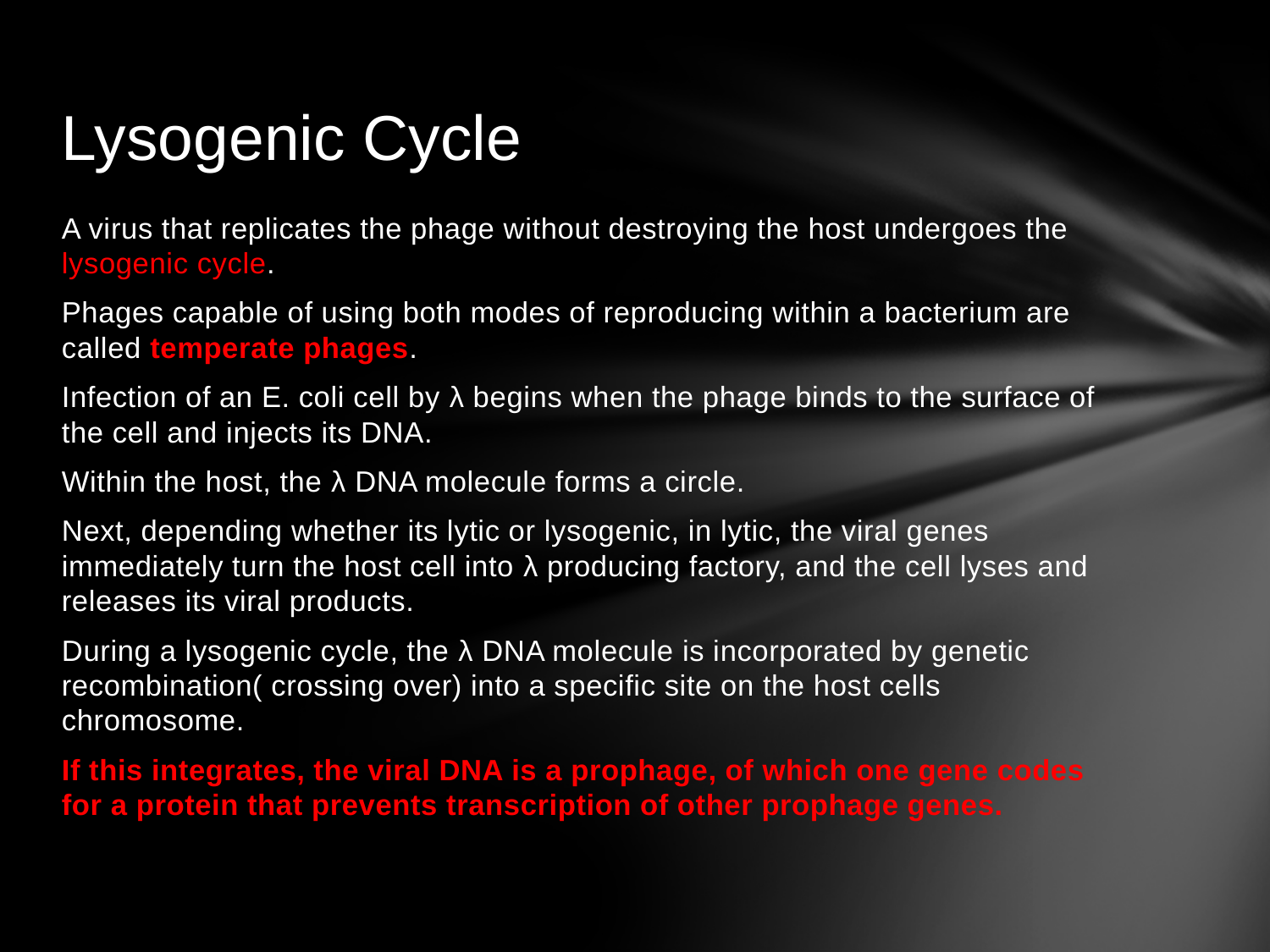

# Lysogenic Cycle
A virus that replicates the phage without destroying the host undergoes the lysogenic cycle.
Phages capable of using both modes of reproducing within a bacterium are called temperate phages.
Infection of an E. coli cell by λ begins when the phage binds to the surface of the cell and injects its DNA.
Within the host, the λ DNA molecule forms a circle.
Next, depending whether its lytic or lysogenic, in lytic, the viral genes immediately turn the host cell into λ producing factory, and the cell lyses and releases its viral products.
During a lysogenic cycle, the λ DNA molecule is incorporated by genetic recombination( crossing over) into a specific site on the host cells chromosome.
If this integrates, the viral DNA is a prophage, of which one gene codes for a protein that prevents transcription of other prophage genes.